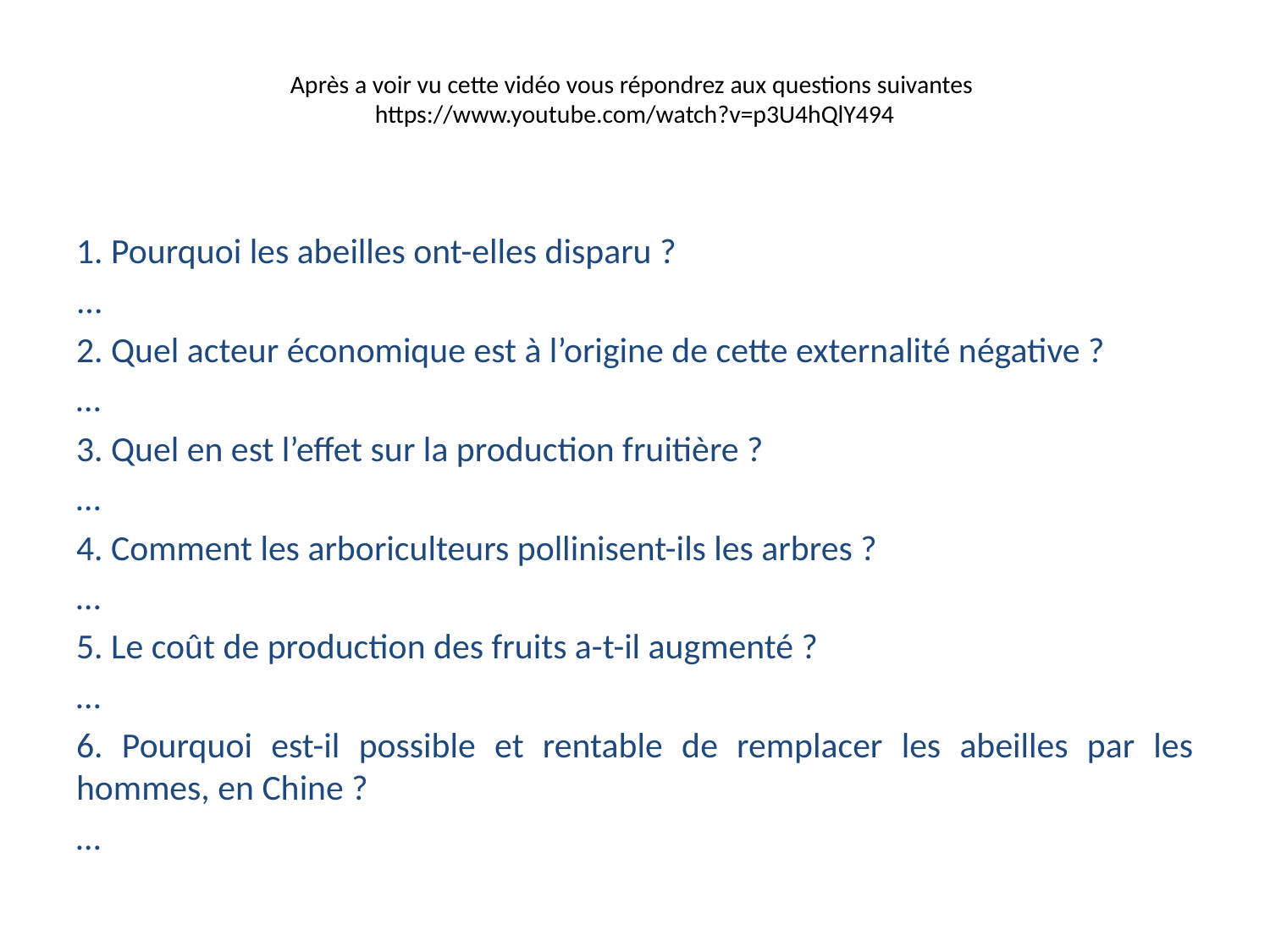

# Après a voir vu cette vidéo vous répondrez aux questions suivantes https://www.youtube.com/watch?v=p3U4hQlY494
1. Pourquoi les abeilles ont-elles disparu ?
...
2. Quel acteur économique est à l’origine de cette externalité négative ?
…
3. Quel en est l’effet sur la production fruitière ?
…
4. Comment les arboriculteurs pollinisent-ils les arbres ?
…
5. Le coût de production des fruits a-t-il augmenté ?
…
6. Pourquoi est-il possible et rentable de remplacer les abeilles par les hommes, en Chine ?
…